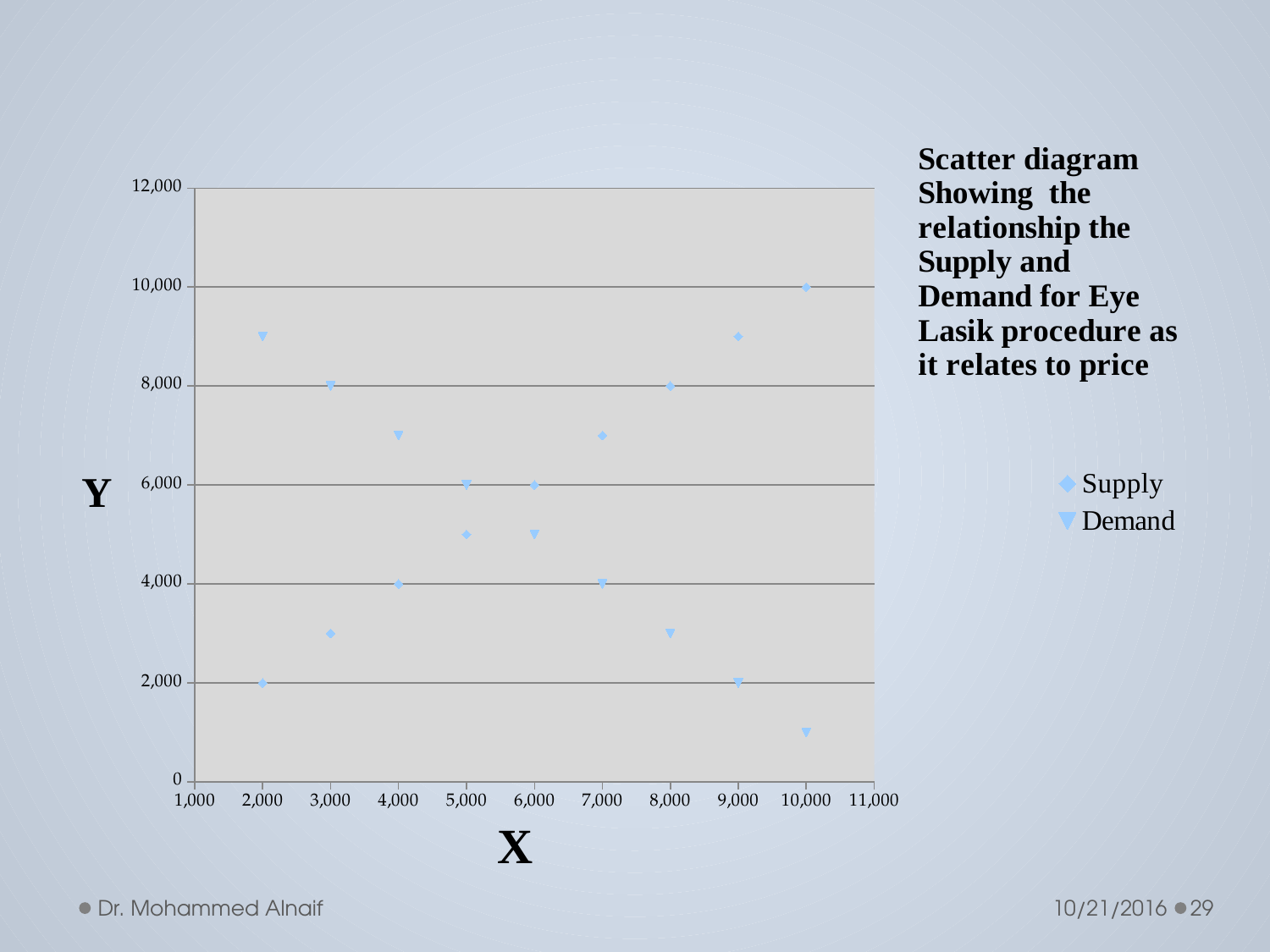

### Chart

| Category | Supply | Demand |
|---|---|---|
Dr. Mohammed Alnaif
10/21/2016
29